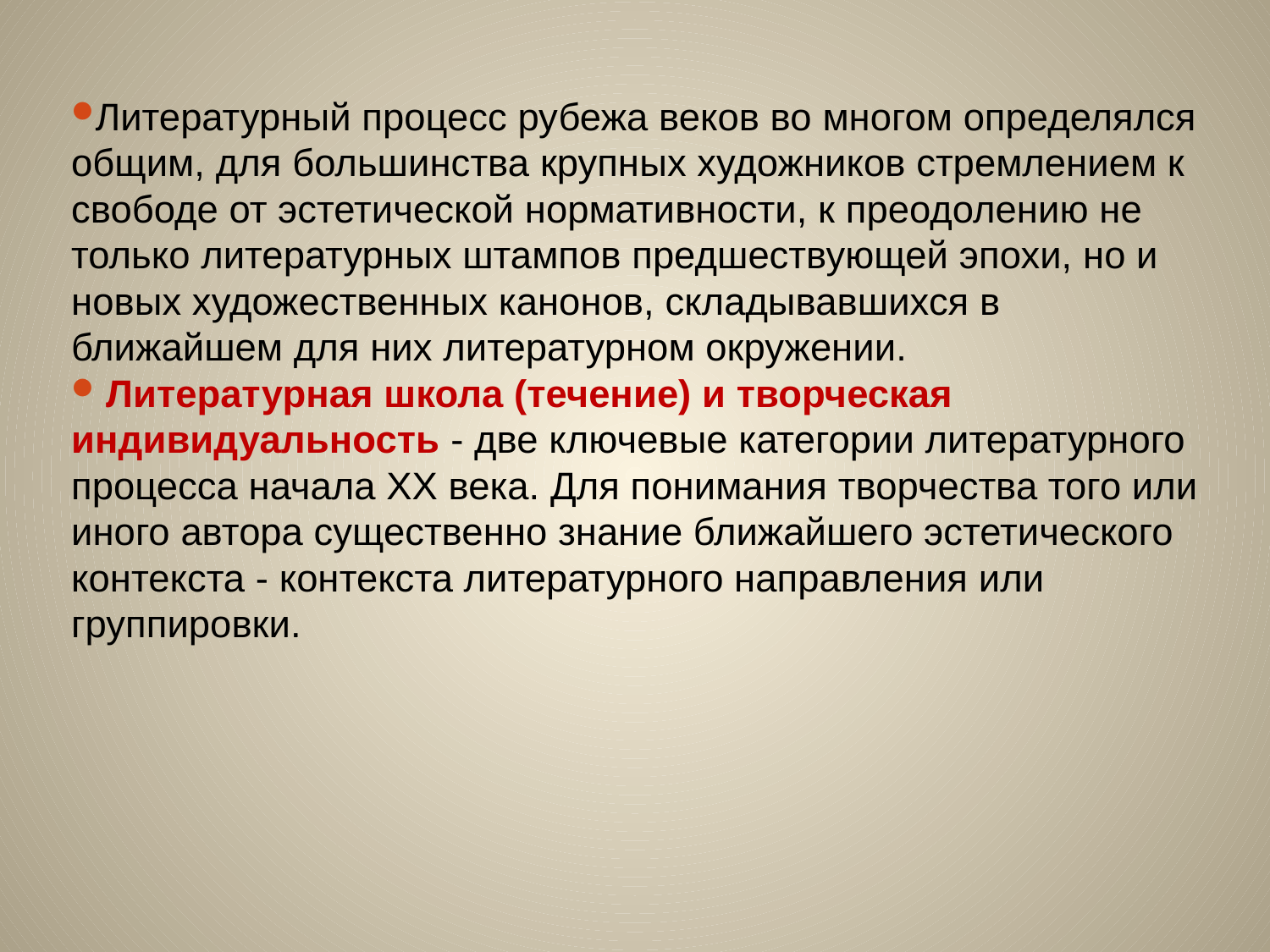

Литературный процесс рубежа веков во многом определялся общим, для большинства крупных художников стремлением к свободе от эстетической нормативности, к преодолению не только литературных штампов предшествующей эпохи, но и новых художественных канонов, складывавшихся в ближайшем для них литературном окружении.
 Литературная школа (течение) и творческая индивидуальность - две ключевые категории литературного процесса начала XX века. Для понимания творчества того или иного автора существенно знание ближайшего эстетического контекста - контекста литературного направления или группировки.